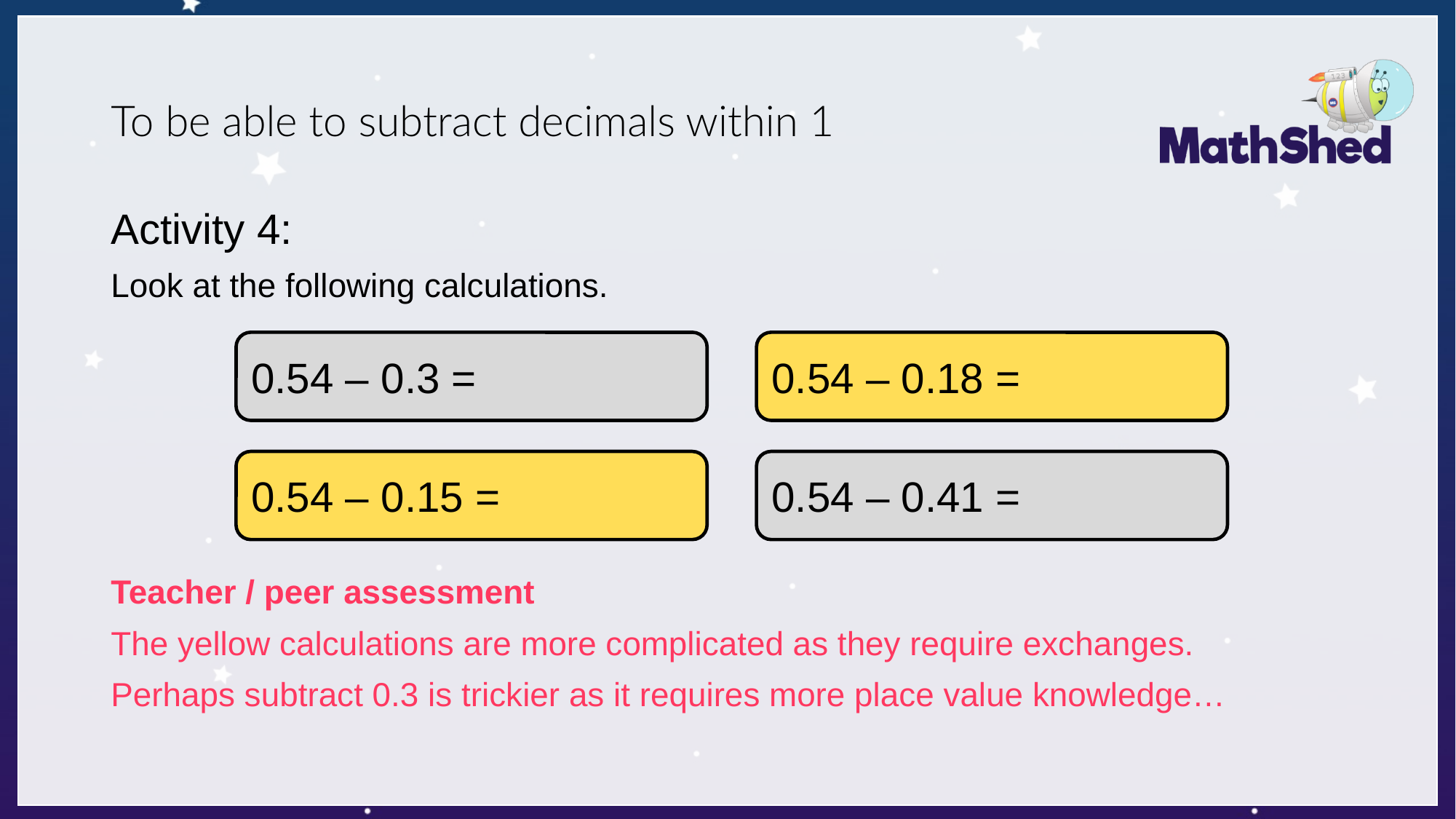

# To be able to subtract decimals within 1
Activity 4:
Look at the following calculations.

Teacher / peer assessment
The yellow calculations are more complicated as they require exchanges.
Perhaps subtract 0.3 is trickier as it requires more place value knowledge…

0.54 – 0.3 =
0.54 – 0.18 =
0.54 – 0.15 =
0.54 – 0.41 =